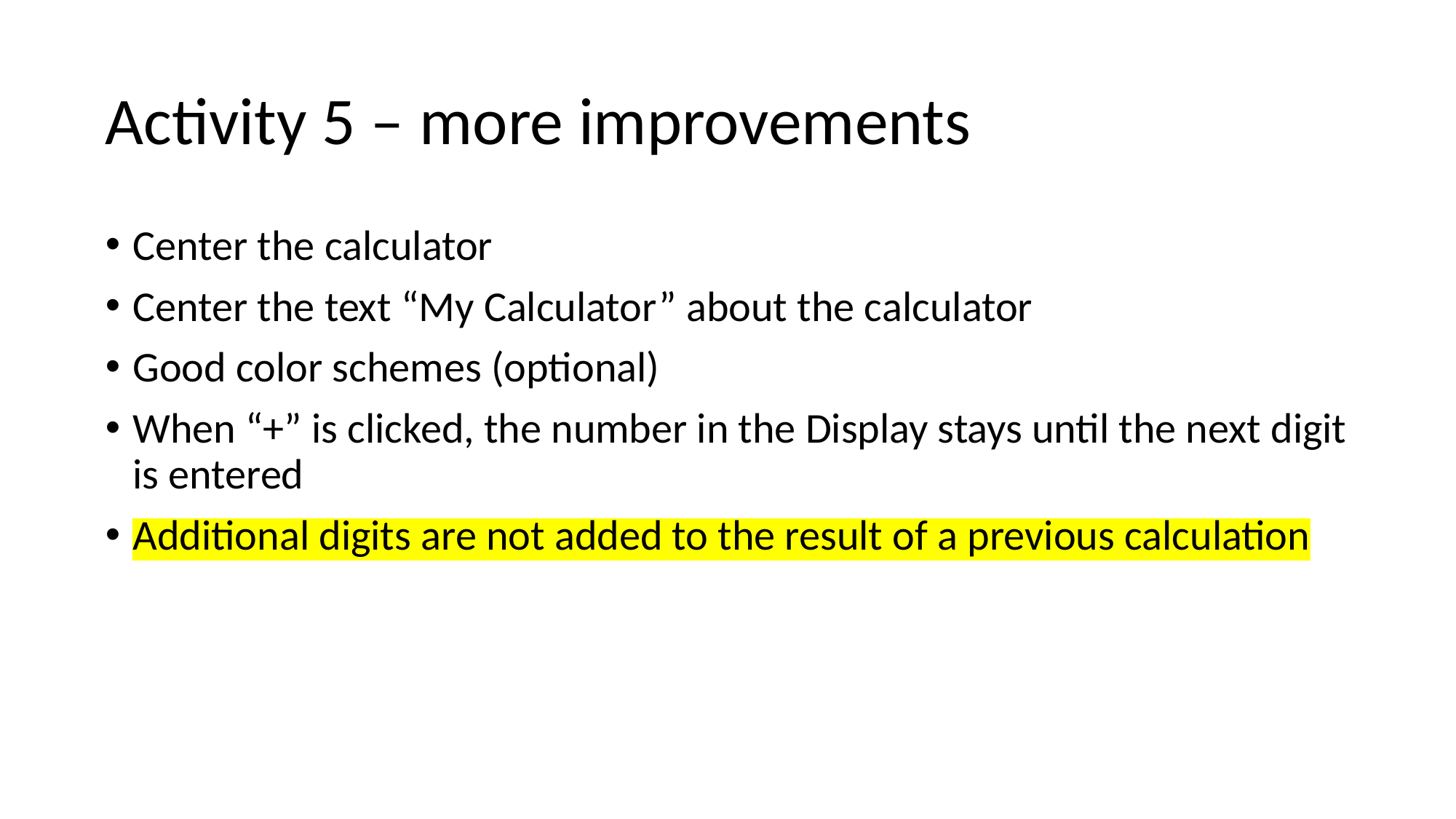

# Activity 5 – more improvements
Center the calculator
Center the text “My Calculator” about the calculator
Good color schemes (optional)
When “+” is clicked, the number in the Display stays until the next digit is entered
Additional digits are not added to the result of a previous calculation